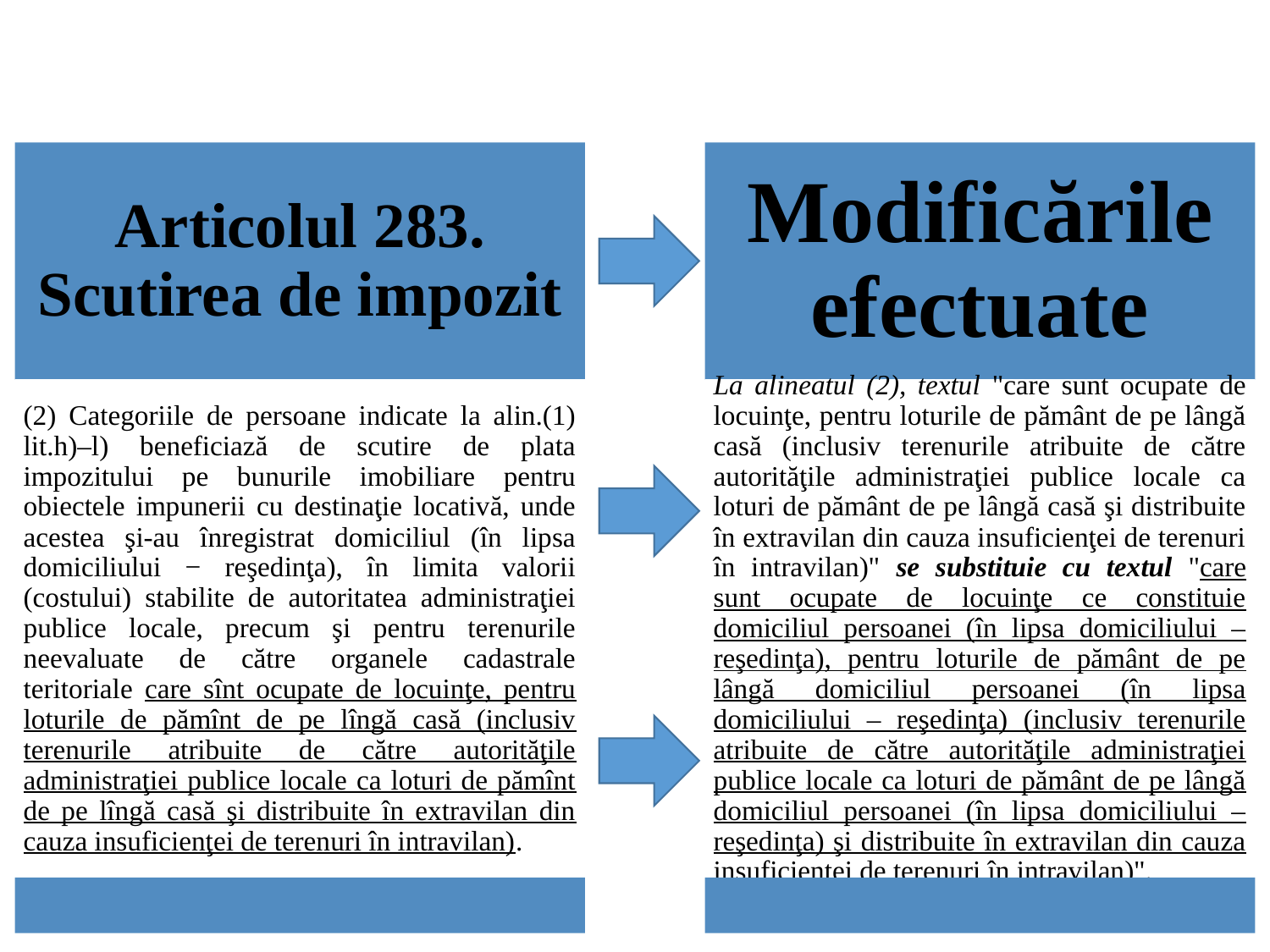

Articolul 283. Scutirea de impozit
(2) Categoriile de persoane indicate la alin.(1) lit.h)–l) beneficiază de scutire de plata impozitului pe bunurile imobiliare pentru obiectele impunerii cu destinaţie locativă, unde acestea şi-au înregistrat domiciliul (în lipsa domiciliului − reşedinţa), în limita valorii (costului) stabilite de autoritatea administraţiei publice locale, precum şi pentru terenurile neevaluate de către organele cadastrale teritoriale care sînt ocupate de locuinţe, pentru loturile de pămînt de pe lîngă casă (inclusiv terenurile atribuite de către autorităţile administraţiei publice locale ca loturi de pămînt de pe lîngă casă şi distribuite în extravilan din cauza insuficienţei de terenuri în intravilan).
Modificările efectuate
La alineatul (2), textul "care sunt ocupate de locuinţe, pentru loturile de pământ de pe lângă casă (inclusiv terenurile atribuite de către autorităţile administraţiei publice locale ca loturi de pământ de pe lângă casă şi distribuite în extravilan din cauza insuficienţei de terenuri în intravilan)" se substituie cu textul "care sunt ocupate de locuinţe ce constituie domiciliul persoanei (în lipsa domiciliului – reşedinţa), pentru loturile de pământ de pe lângă domiciliul persoanei (în lipsa domiciliului – reşedinţa) (inclusiv terenurile atribuite de către autorităţile administraţiei publice locale ca loturi de pământ de pe lângă domiciliul persoanei (în lipsa domiciliului – reşedinţa) şi distribuite în extravilan din cauza insuficienţei de terenuri în intravilan)".

6